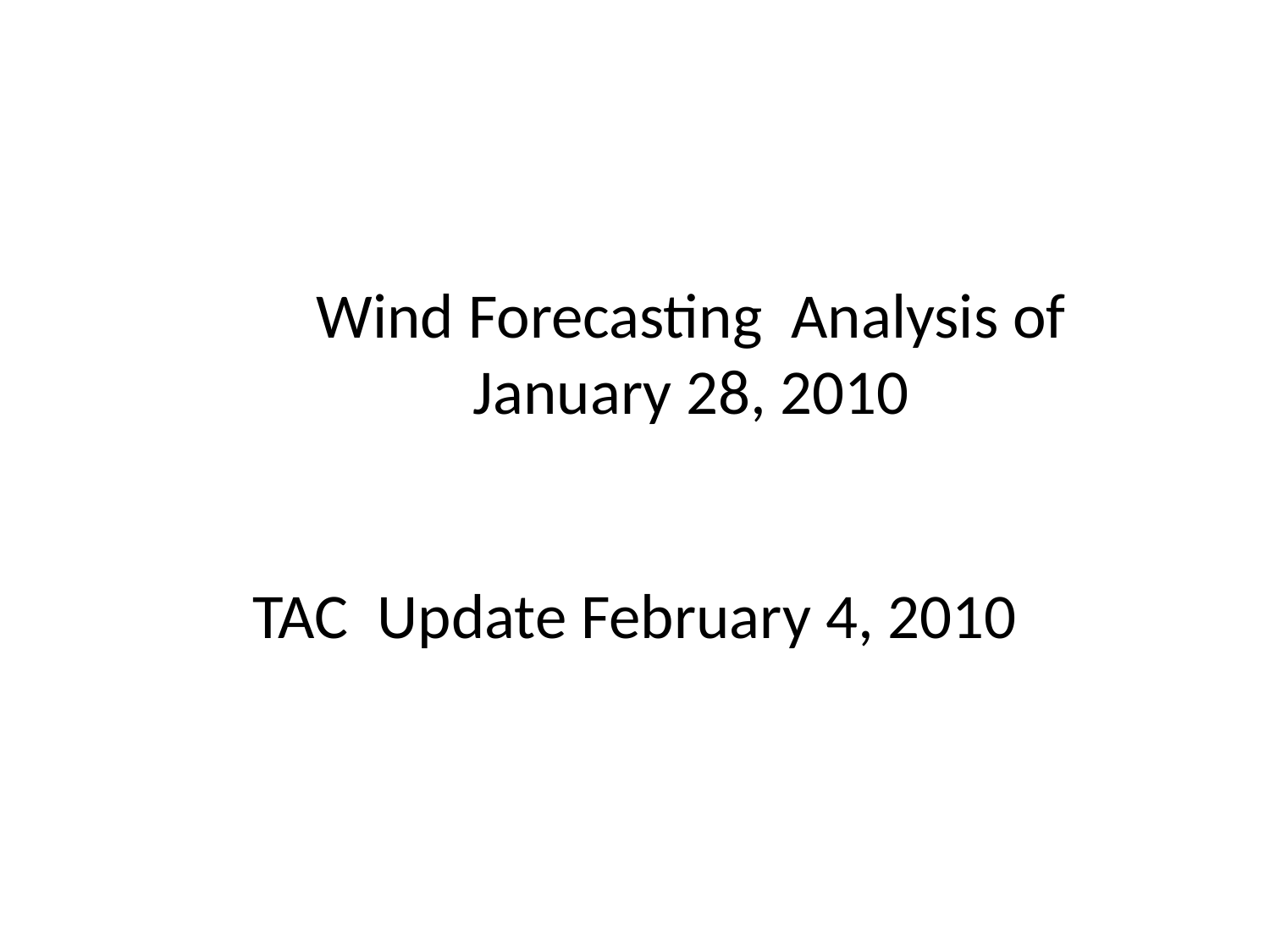

# Wind Forecasting  Analysis of January 28, 2010

TAC  Update February 4, 2010